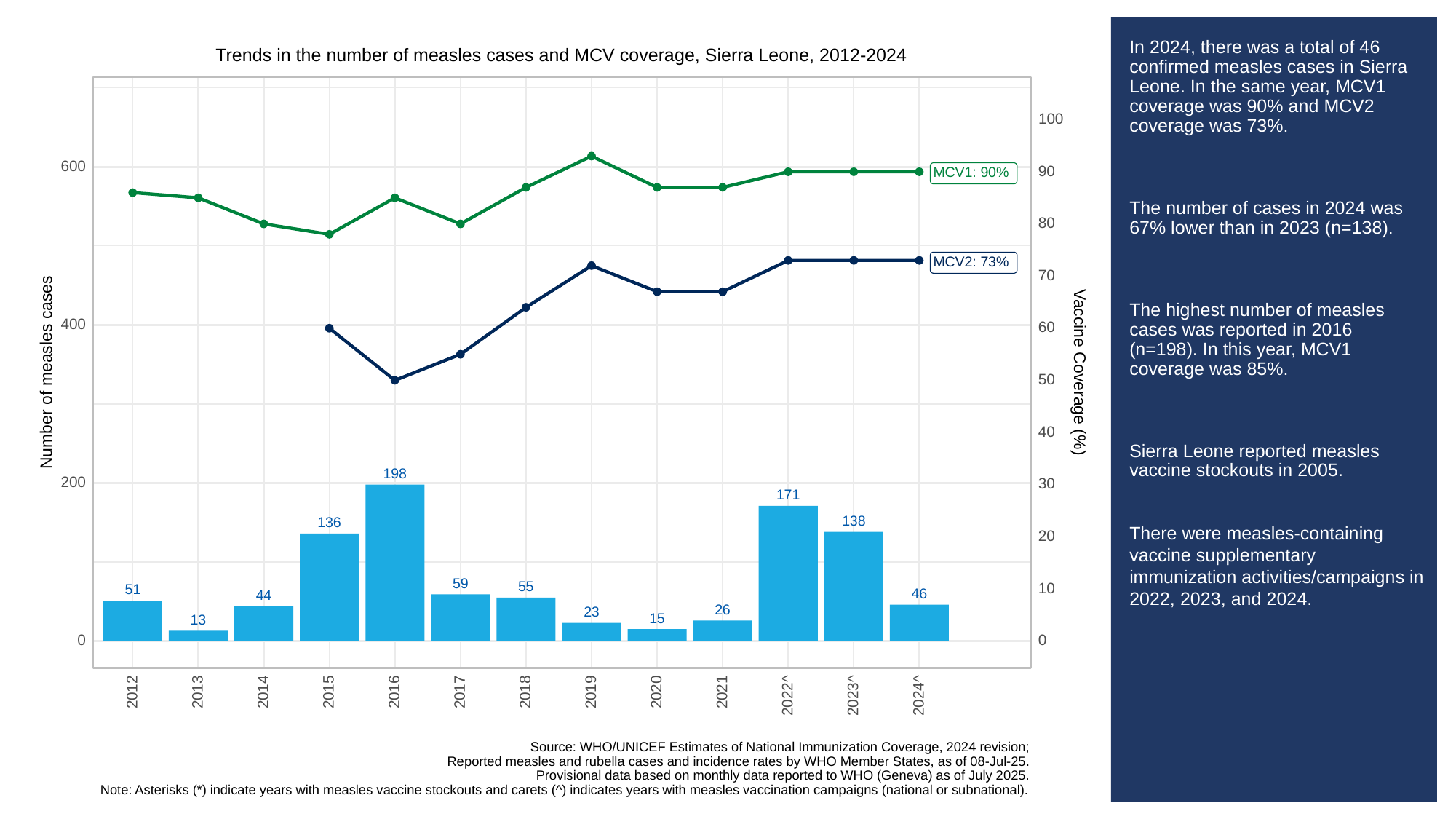

# In 2024, there was a total of 46 confirmed measles cases in Sierra Leone. In the same year, MCV1 coverage was 90% and MCV2 coverage was 73%.

The number of cases in 2024 was 67% lower than in 2023 (n=138).

The highest number of measles cases was reported in 2016 (n=198). In this year, MCV1 coverage was 85%.

Sierra Leone reported measles vaccine stockouts in 2005.

There were measles-containing vaccine supplementary immunization activities/campaigns in 2022, 2023, and 2024.

Trends in the number of measles cases and MCV coverage, Sierra Leone, 2012-2024

100

600

90

MCV1: 90%

80

MCV2: 73%

70

400
60

Vaccine Coverage (%)
Number of measles cases
50

40
198
200
30

171

138
136
20

59
55
10
51
46
44

26

23
15
13

0
0

2013
2012
2014
2015
2016
2017
2018
2019
2020
2021
2023^
2022^
2024^
Source: WHO/UNICEF Estimates of National Immunization Coverage, 2024 revision;
Reported measles and rubella cases and incidence rates by WHO Member States, as of 08-Jul-25.
Provisional data based on monthly data reported to WHO (Geneva) as of July 2025.
Note: Asterisks (*) indicate years with measles vaccine stockouts and carets (^) indicates years with measles vaccination campaigns (national or subnational).